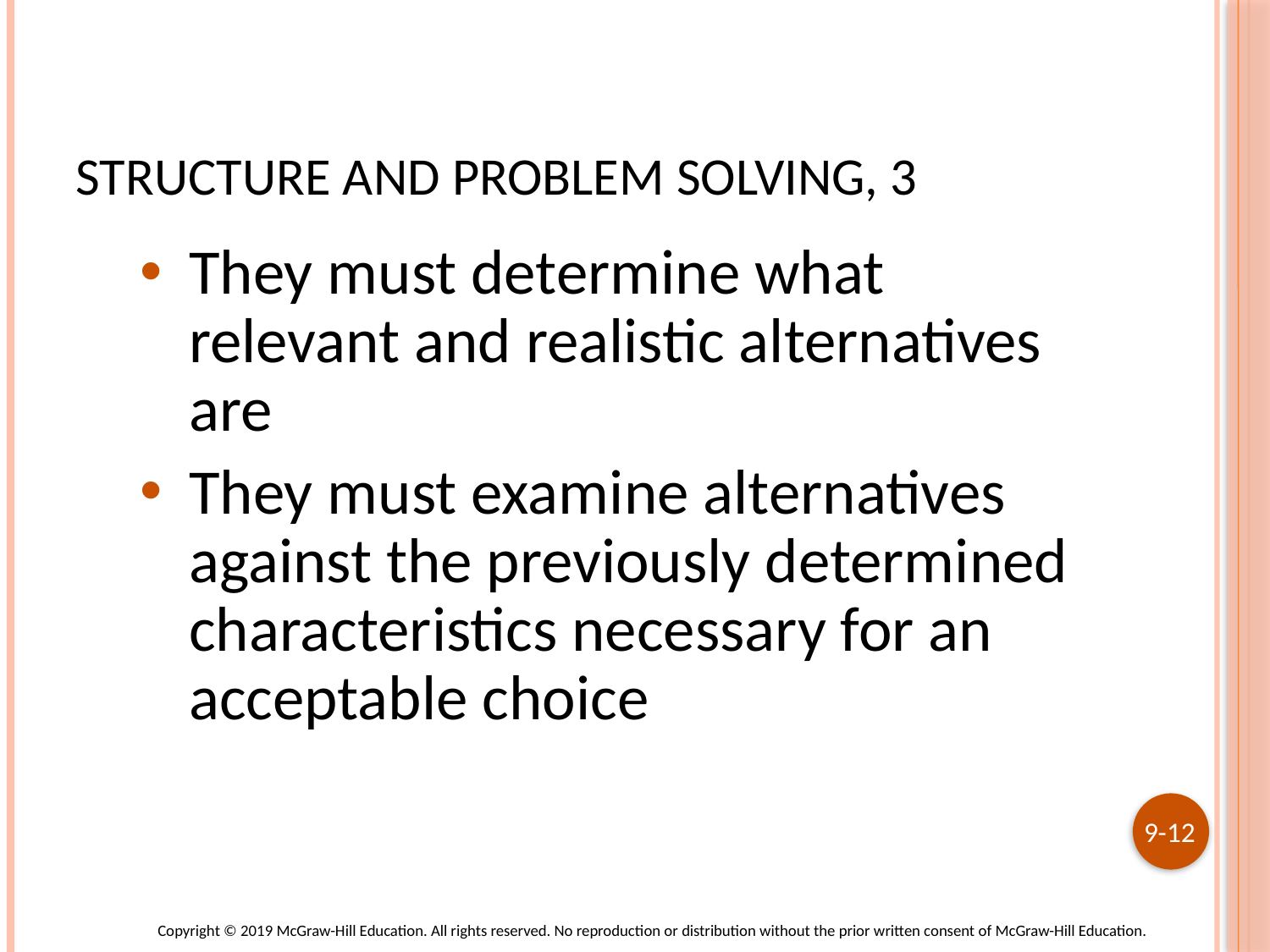

# Structure and Problem Solving, 3
They must determine what relevant and realistic alternatives are
They must examine alternatives against the previously determined characteristics necessary for an acceptable choice